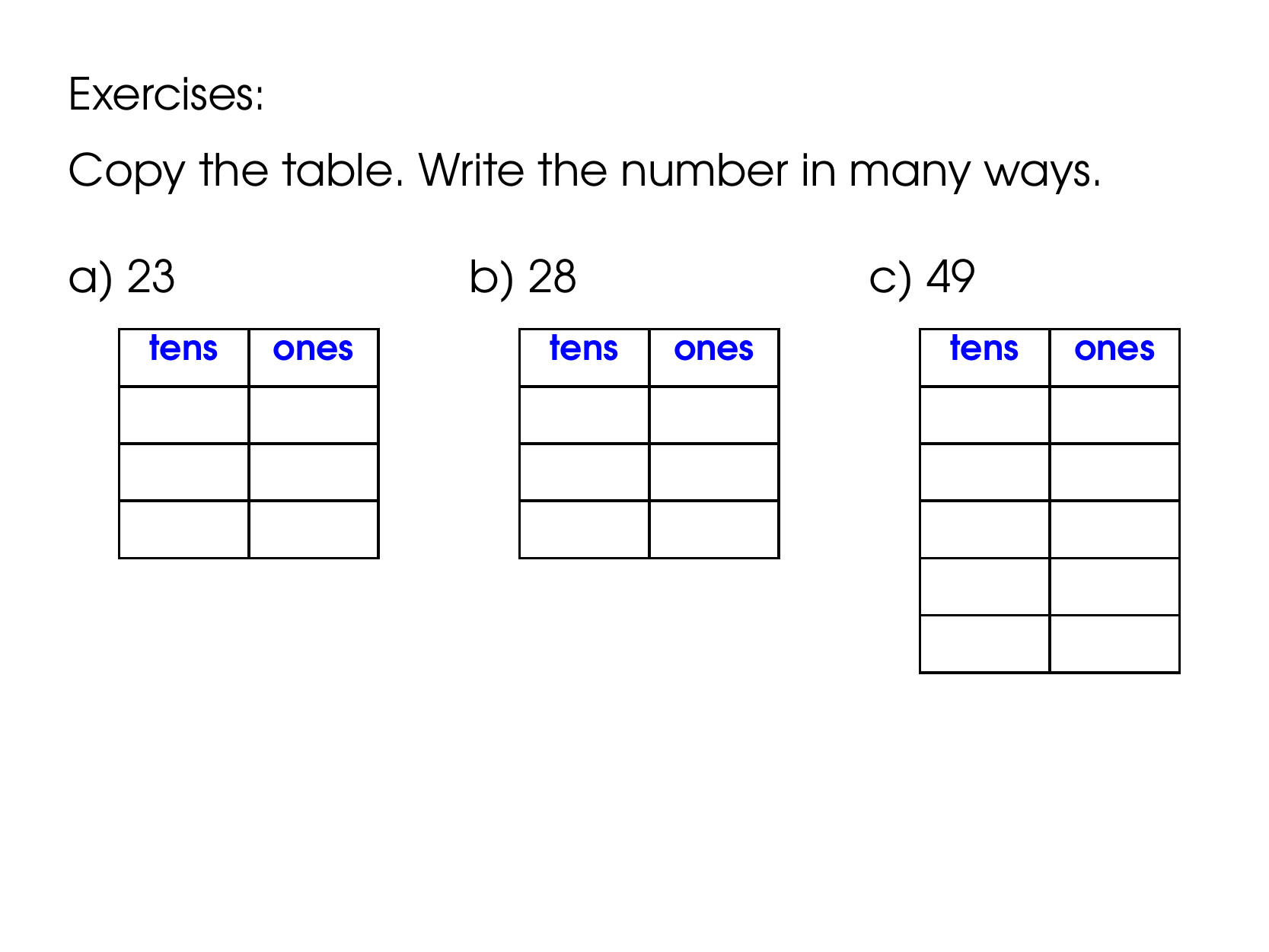

Exercises:
Copy the table. Write the number in many ways.
a) 23
b) 28
c) 49
| tens | ones |
| --- | --- |
|  |  |
|  |  |
|  |  |
| tens | ones |
| --- | --- |
|  |  |
|  |  |
|  |  |
| tens | ones |
| --- | --- |
|  |  |
|  |  |
|  |  |
|  |  |
|  |  |